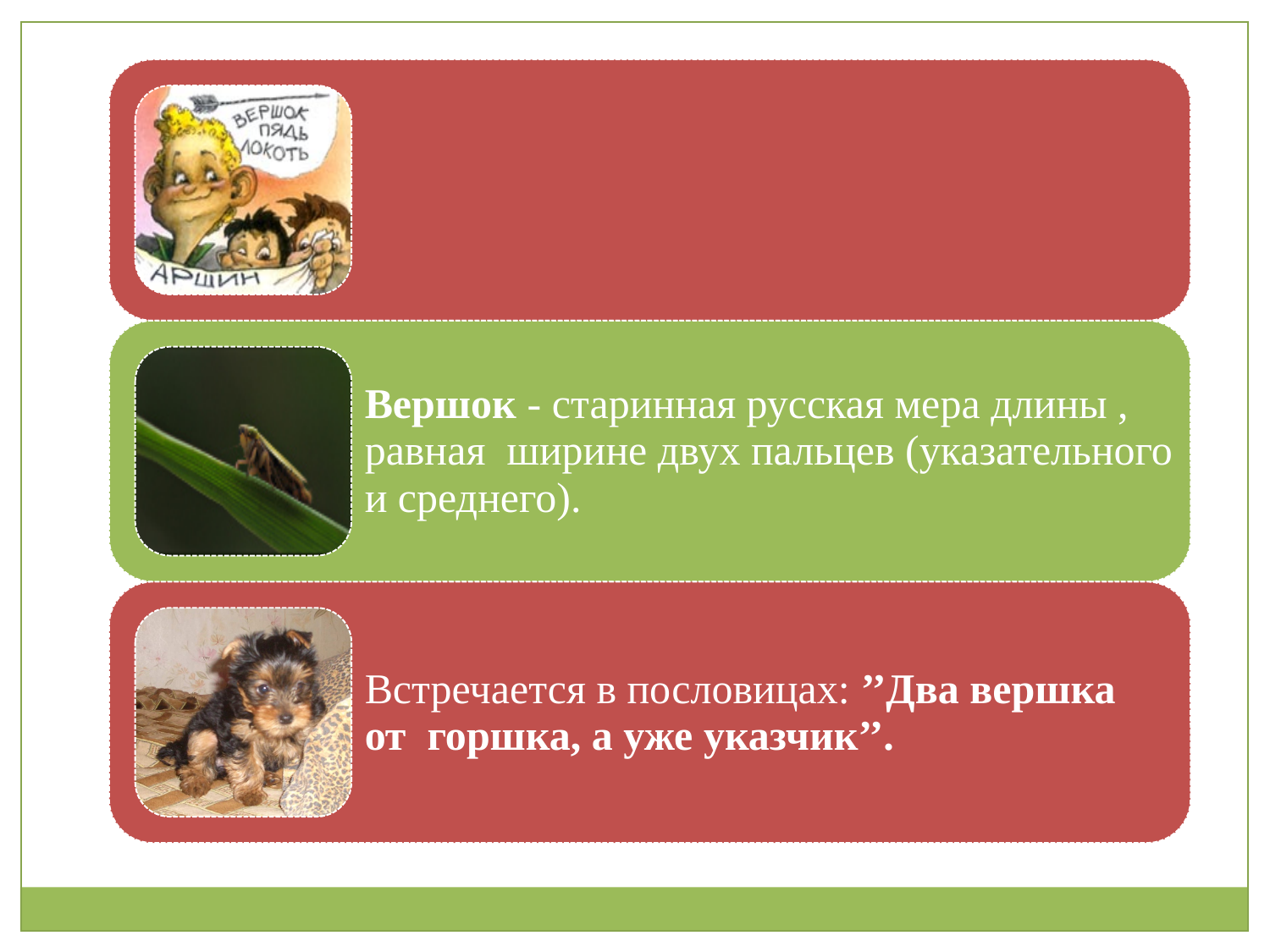

Встречается в пословицах: ’’Два вершка от  горшка, а уже указчик’’.
Вершок - старинная русская мера длины , равная  ширине двух пальцев (указательного и среднего).